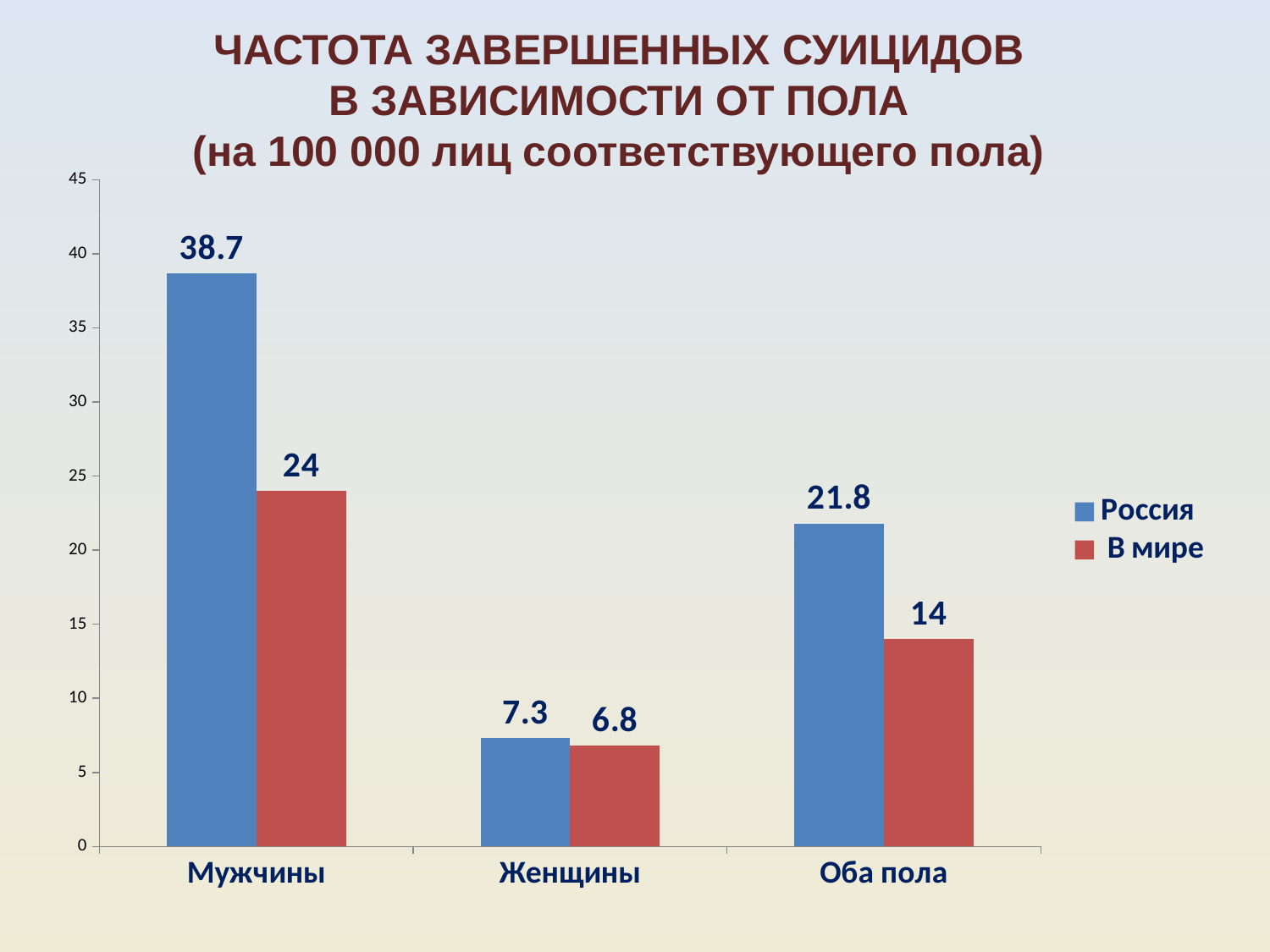

ЧАСТОТА ЗАВЕРШЕННЫХ СУИЦИДОВ
В ЗАВИСИМОСТИ ОТ ПОЛА
(на 100 000 лиц соответствующего пола)

### Chart

| Category | Россия |  В мире |
|---|---|---|
| Мужчины | 38.7 | 24.0 |
| Женщины | 7.3 | 6.8 |
| Оба пола | 21.8 | 14.0 |